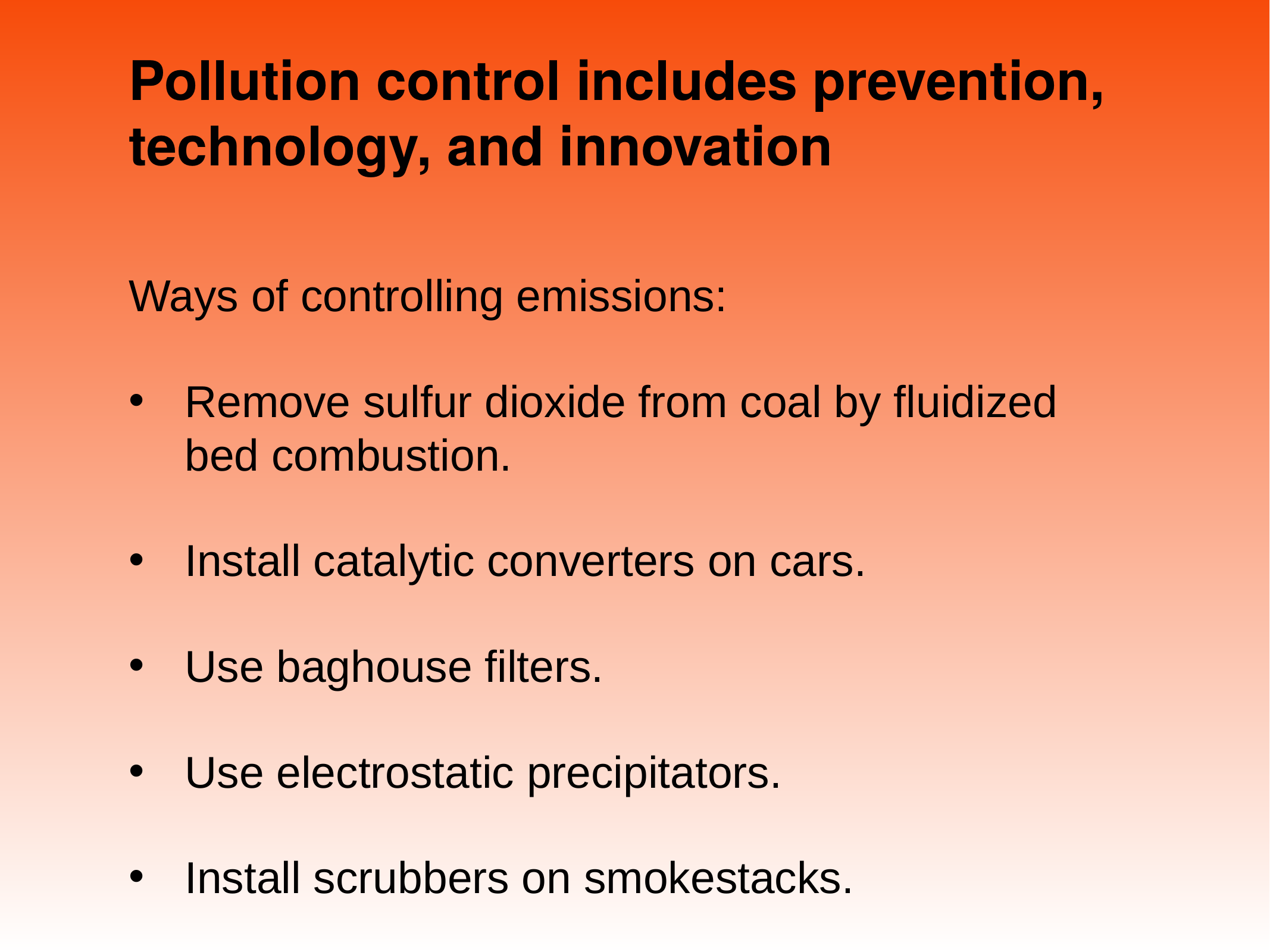

# Pollution control includes prevention, technology, and innovation
Ways of controlling emissions:
Remove sulfur dioxide from coal by fluidized bed combustion.
Install catalytic converters on cars.
Use baghouse filters.
Use electrostatic precipitators.
Install scrubbers on smokestacks.